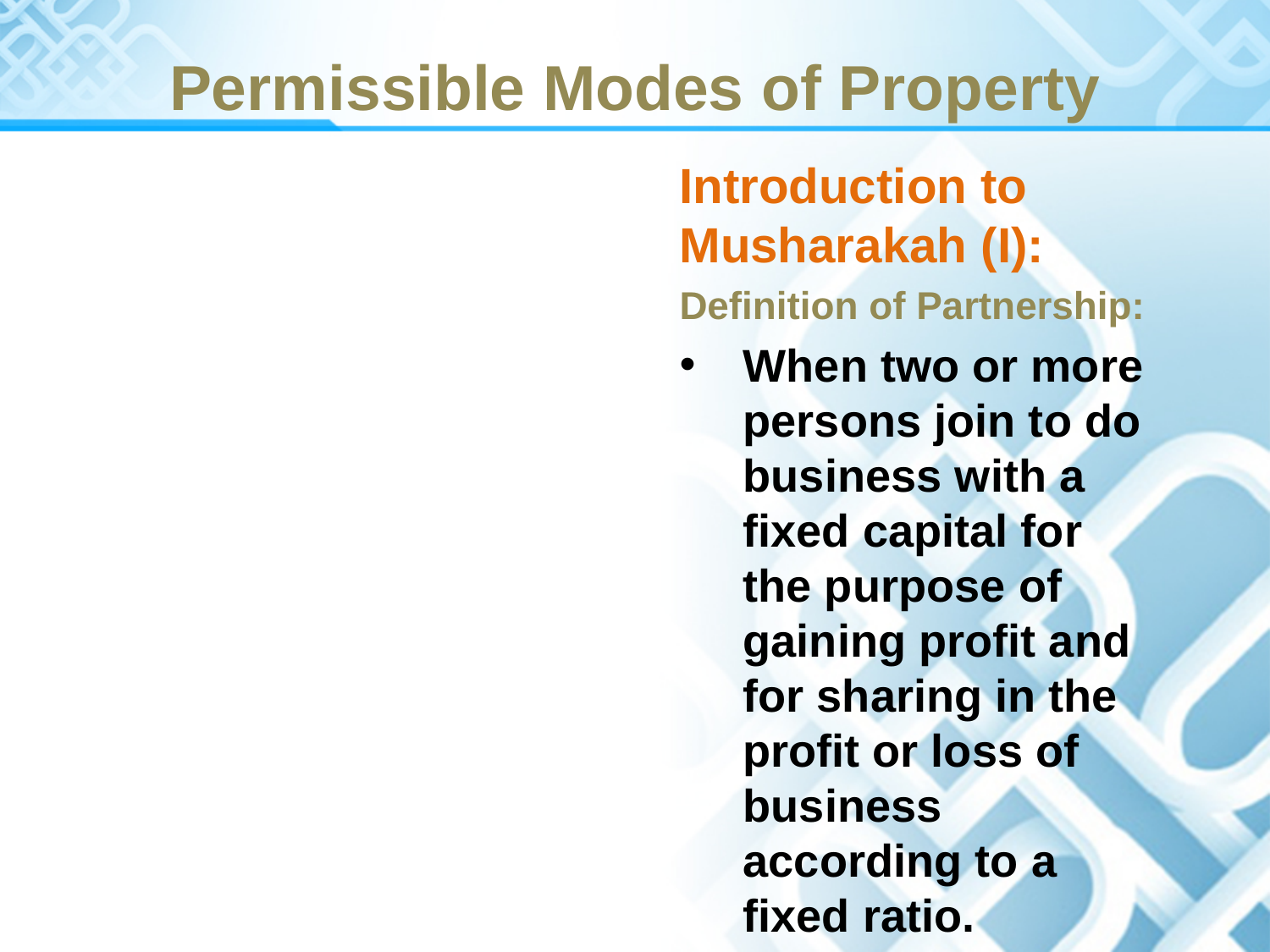

Permissible Modes of Property
Introduction to Musharakah (I):
Definition of Partnership:
When two or more persons join to do business with a fixed capital for the purpose of gaining profit and for sharing in the profit or loss of business according to a fixed ratio.